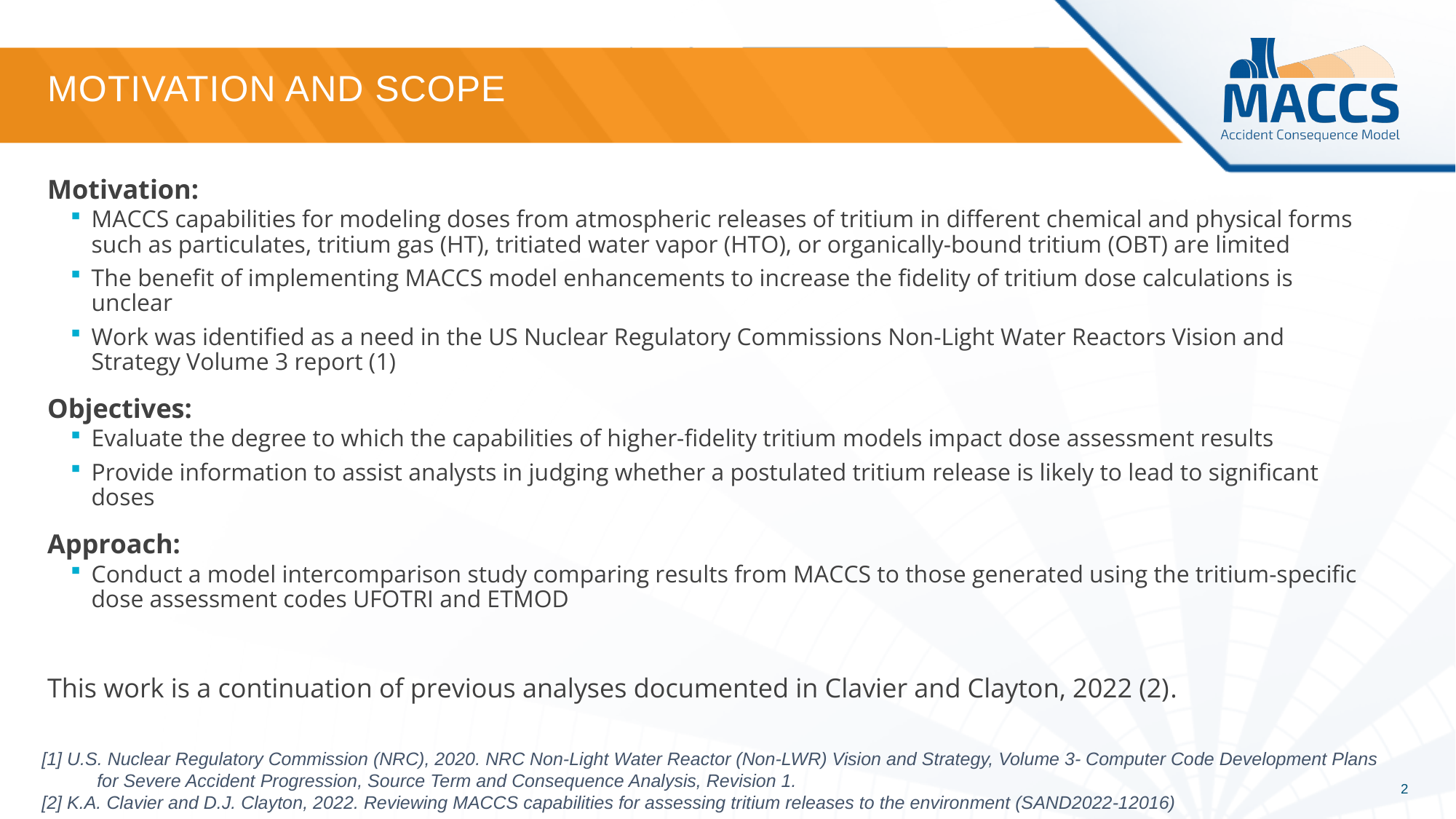

# Motivation and Scope
Motivation:
MACCS capabilities for modeling doses from atmospheric releases of tritium in different chemical and physical forms such as particulates, tritium gas (HT), tritiated water vapor (HTO), or organically-bound tritium (OBT) are limited
The benefit of implementing MACCS model enhancements to increase the fidelity of tritium dose calculations is unclear
Work was identified as a need in the US Nuclear Regulatory Commissions Non-Light Water Reactors Vision and Strategy Volume 3 report (1)
Objectives:
Evaluate the degree to which the capabilities of higher-fidelity tritium models impact dose assessment results
Provide information to assist analysts in judging whether a postulated tritium release is likely to lead to significant doses
Approach:
Conduct a model intercomparison study comparing results from MACCS to those generated using the tritium-specific dose assessment codes UFOTRI and ETMOD​

This work is a continuation of previous analyses documented in Clavier and Clayton, 2022 (2)​.

[1] U.S. Nuclear Regulatory Commission (NRC), 2020. NRC Non-Light Water Reactor (Non-LWR) Vision and Strategy, Volume 3- Computer Code Development Plans for Severe Accident Progression, Source Term and Consequence Analysis, Revision 1.
[2] K.A. Clavier and D.J. Clayton, 2022. Reviewing MACCS capabilities for assessing tritium releases to the environment (SAND2022-12016)

2